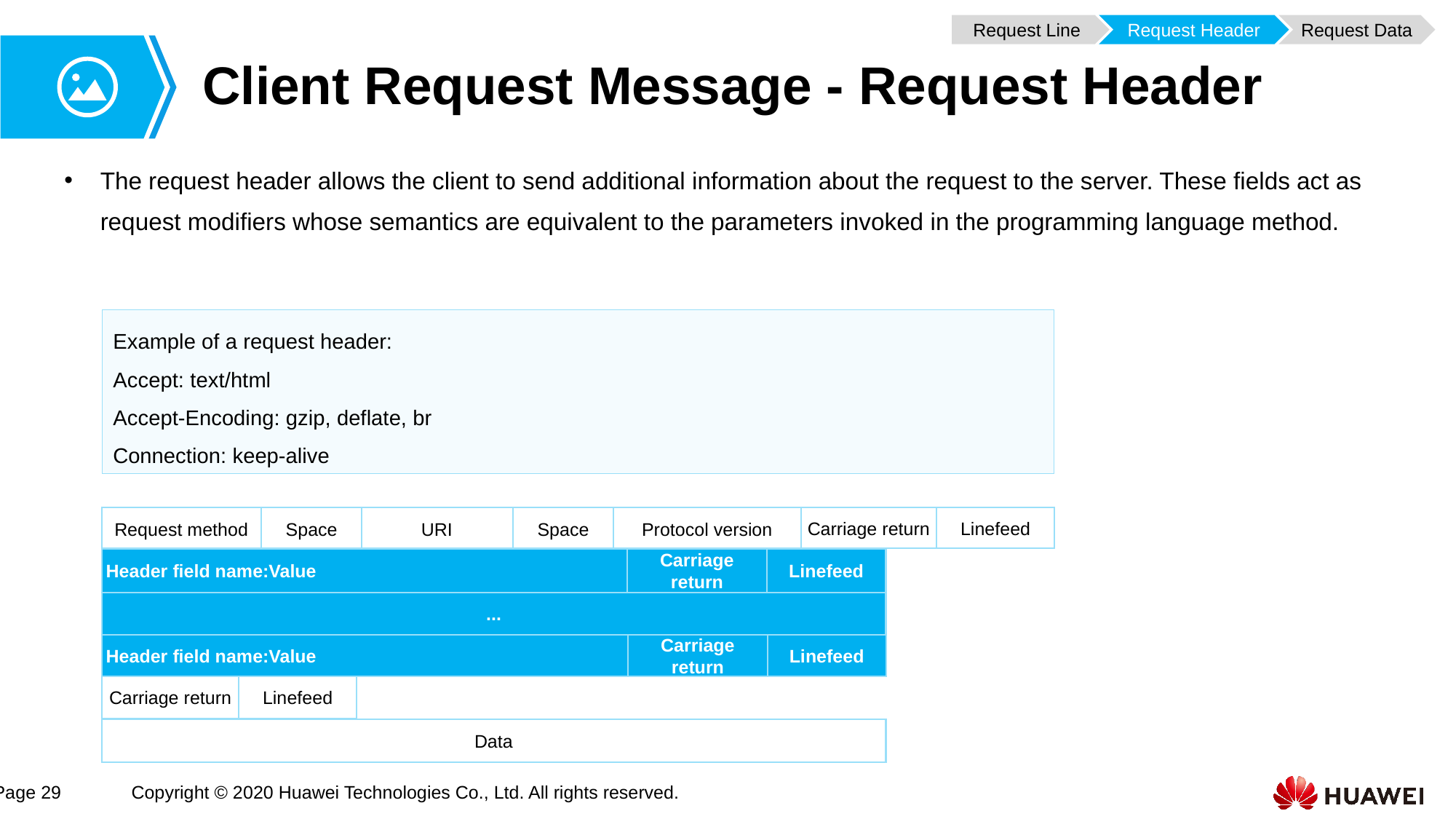

Request Line
Request Header
Request Data
# Client Request Message - Request Header

The request header allows the client to send additional information about the request to the server. These fields act as request modifiers whose semantics are equivalent to the parameters invoked in the programming language method.
Example of a request header:
Accept: text/html
Accept-Encoding: gzip, deflate, br
Connection: keep-alive
Carriage return
Linefeed
Protocol version
Request method
Space
URI
Space
Header field name:Value
Carriage return
Linefeed
...
Header field name:Value
Carriage return
Linefeed
Carriage return
Linefeed
Data